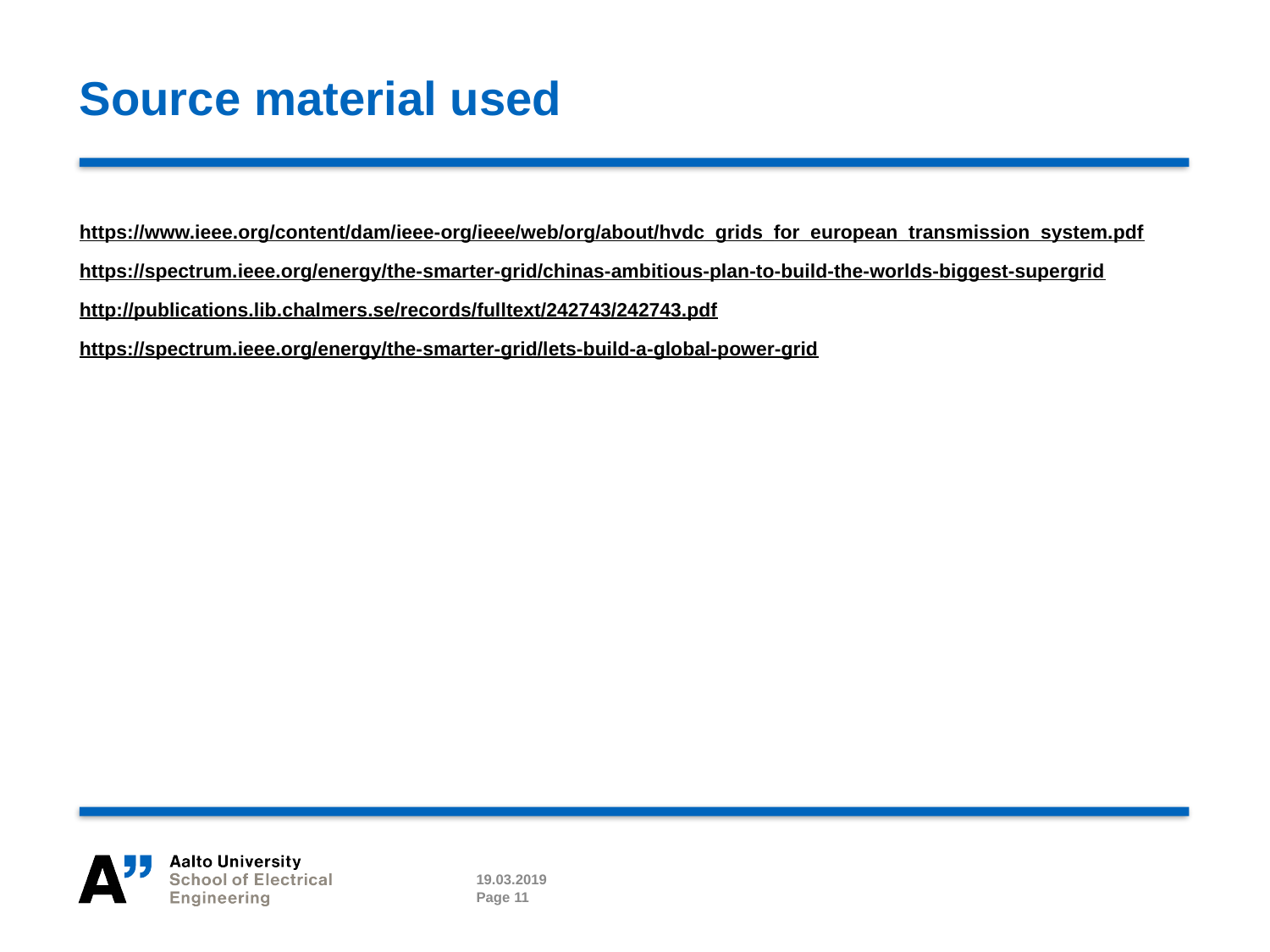

# Source material used
https://www.ieee.org/content/dam/ieee-org/ieee/web/org/about/hvdc_grids_for_european_transmission_system.pdf
https://spectrum.ieee.org/energy/the-smarter-grid/chinas-ambitious-plan-to-build-the-worlds-biggest-supergrid
http://publications.lib.chalmers.se/records/fulltext/242743/242743.pdf
https://spectrum.ieee.org/energy/the-smarter-grid/lets-build-a-global-power-grid

19.03.2019
Page 11